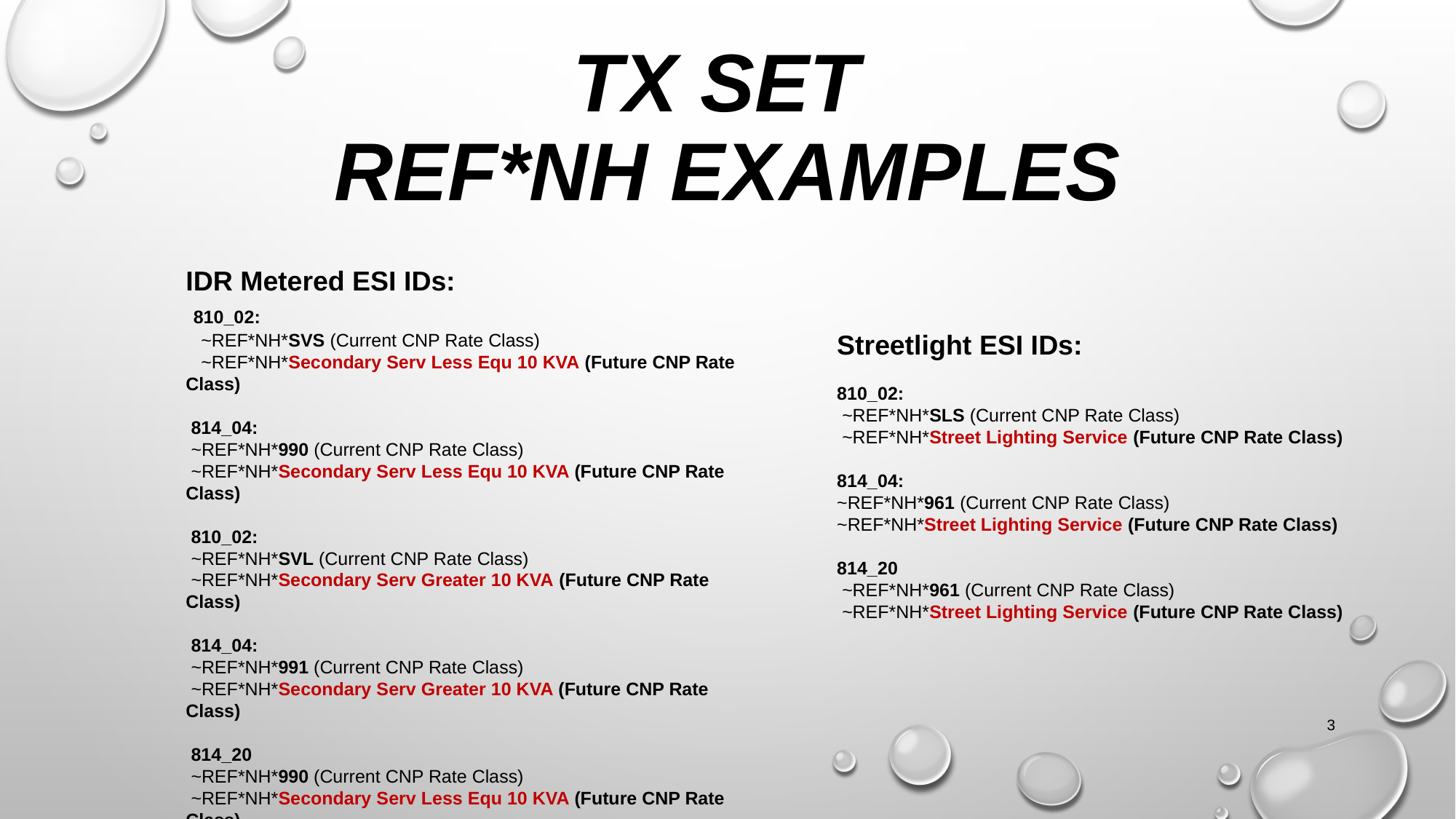

# TX SET REF*NH Examples

IDR Metered ESI IDs:
 810_02:
   ~REF*NH*SVS (Current CNP Rate Class)
   ~REF*NH*Secondary Serv Less Equ 10 KVA (Future CNP Rate Class)

 814_04:
 ~REF*NH*990 (Current CNP Rate Class)
 ~REF*NH*Secondary Serv Less Equ 10 KVA (Future CNP Rate Class)

 810_02:
 ~REF*NH*SVL (Current CNP Rate Class)
 ~REF*NH*Secondary Serv Greater 10 KVA (Future CNP Rate Class)

 814_04:
 ~REF*NH*991 (Current CNP Rate Class)
 ~REF*NH*Secondary Serv Greater 10 KVA (Future CNP Rate Class)

 814_20
 ~REF*NH*990 (Current CNP Rate Class)
 ~REF*NH*Secondary Serv Less Equ 10 KVA (Future CNP Rate Class)

~REF*NH*991 (Current CNP Rate Class)
~REF*NH*Secondary Serv Greater 10 KVA (Future CNP Rate Class)

Streetlight ESI IDs:

810_02:
 ~REF*NH*SLS (Current CNP Rate Class)
 ~REF*NH*Street Lighting Service (Future CNP Rate Class)

814_04:
~REF*NH*961 (Current CNP Rate Class)
~REF*NH*Street Lighting Service (Future CNP Rate Class)

814_20
 ~REF*NH*961 (Current CNP Rate Class)
 ~REF*NH*Street Lighting Service (Future CNP Rate Class)

3